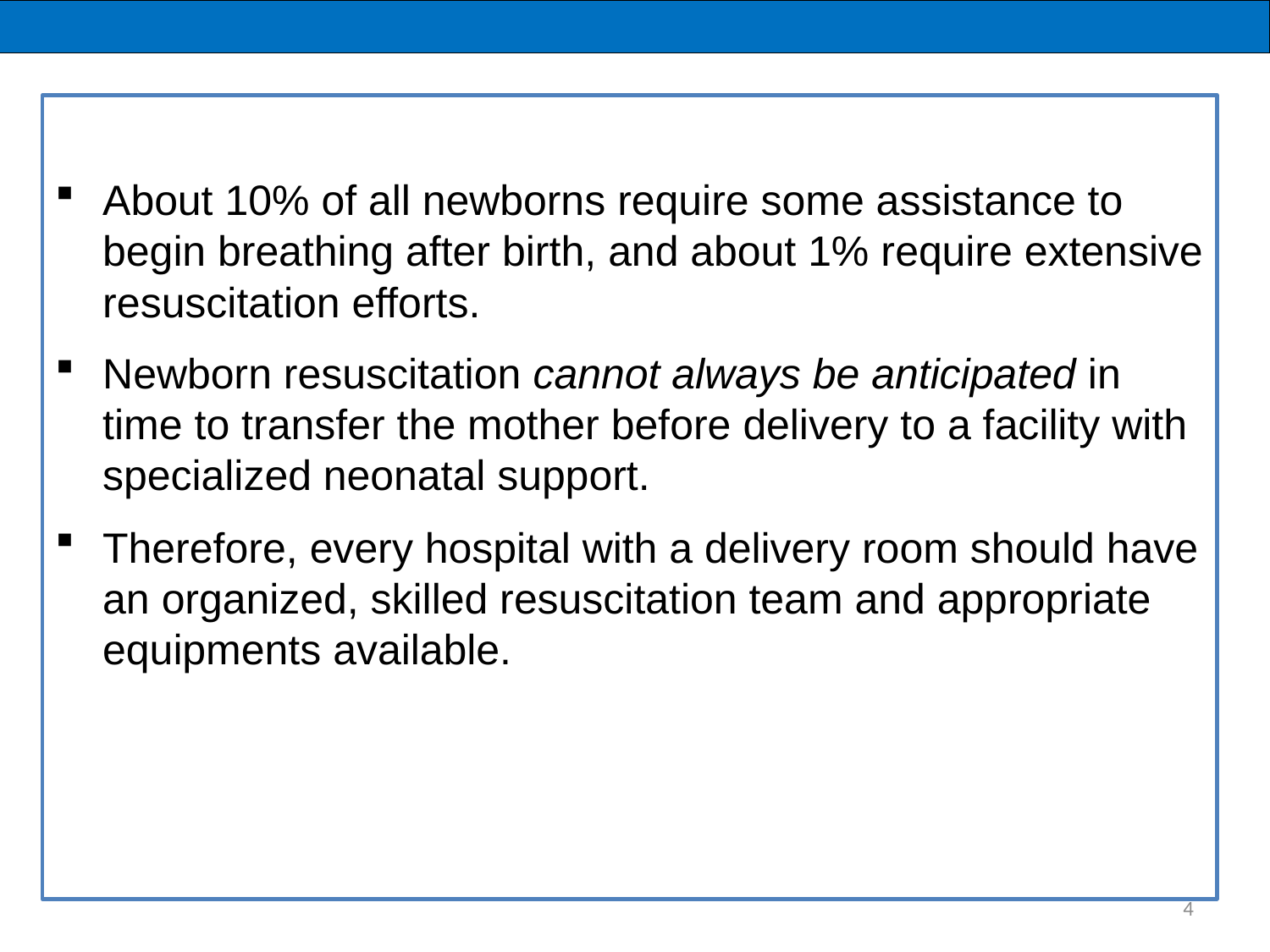

About 10% of all newborns require some assistance to begin breathing after birth, and about 1% require extensive resuscitation efforts.
Newborn resuscitation cannot always be anticipated in time to transfer the mother before delivery to a facility with specialized neonatal support.
Therefore, every hospital with a delivery room should have an organized, skilled resuscitation team and appropriate equipments available.

4